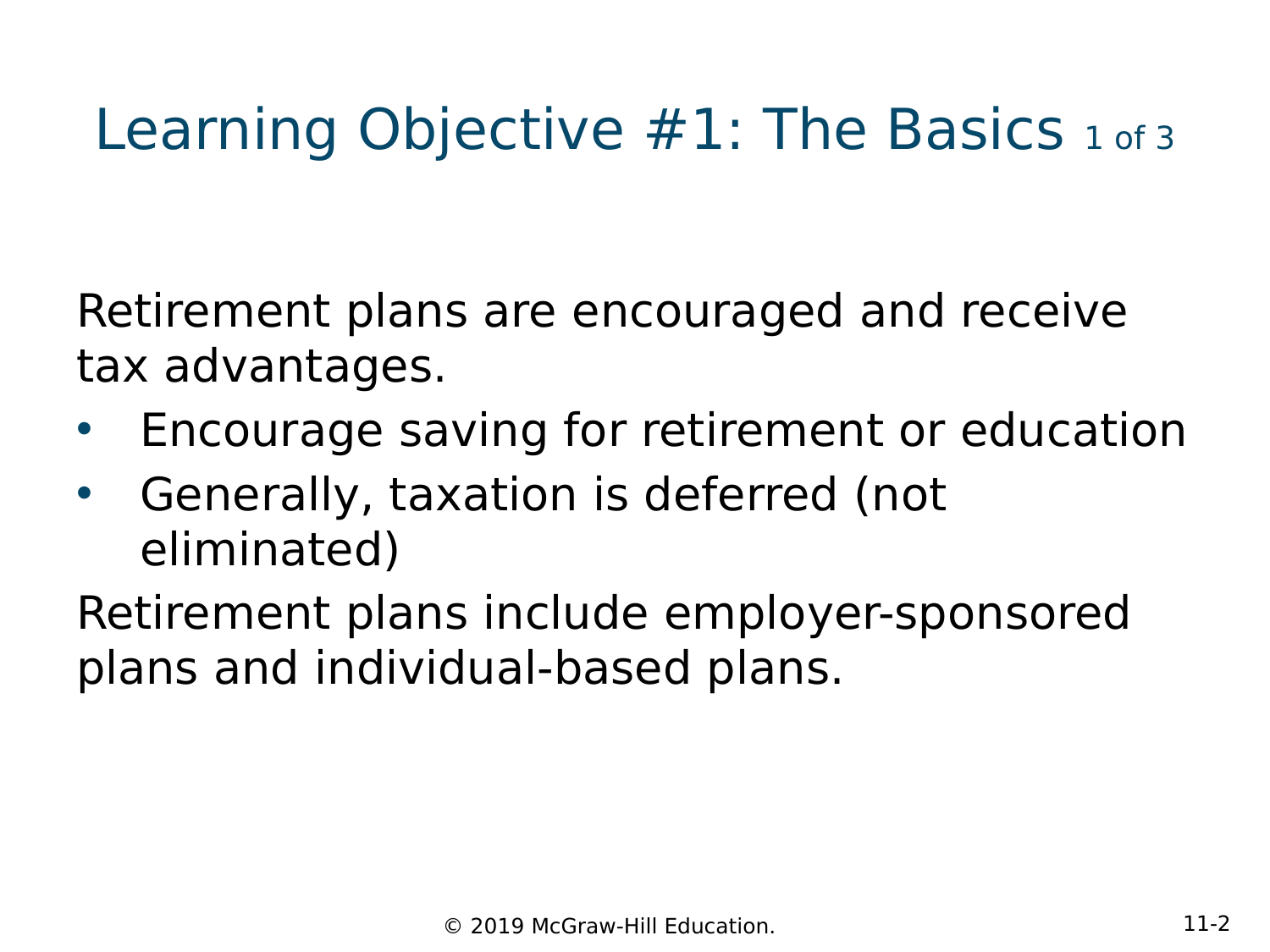

# Learning Objective #1: The Basics 1 of 3
Retirement plans are encouraged and receive tax advantages.
Encourage saving for retirement or education
Generally, taxation is deferred (not eliminated)
Retirement plans include employer-sponsored plans and individual-based plans.